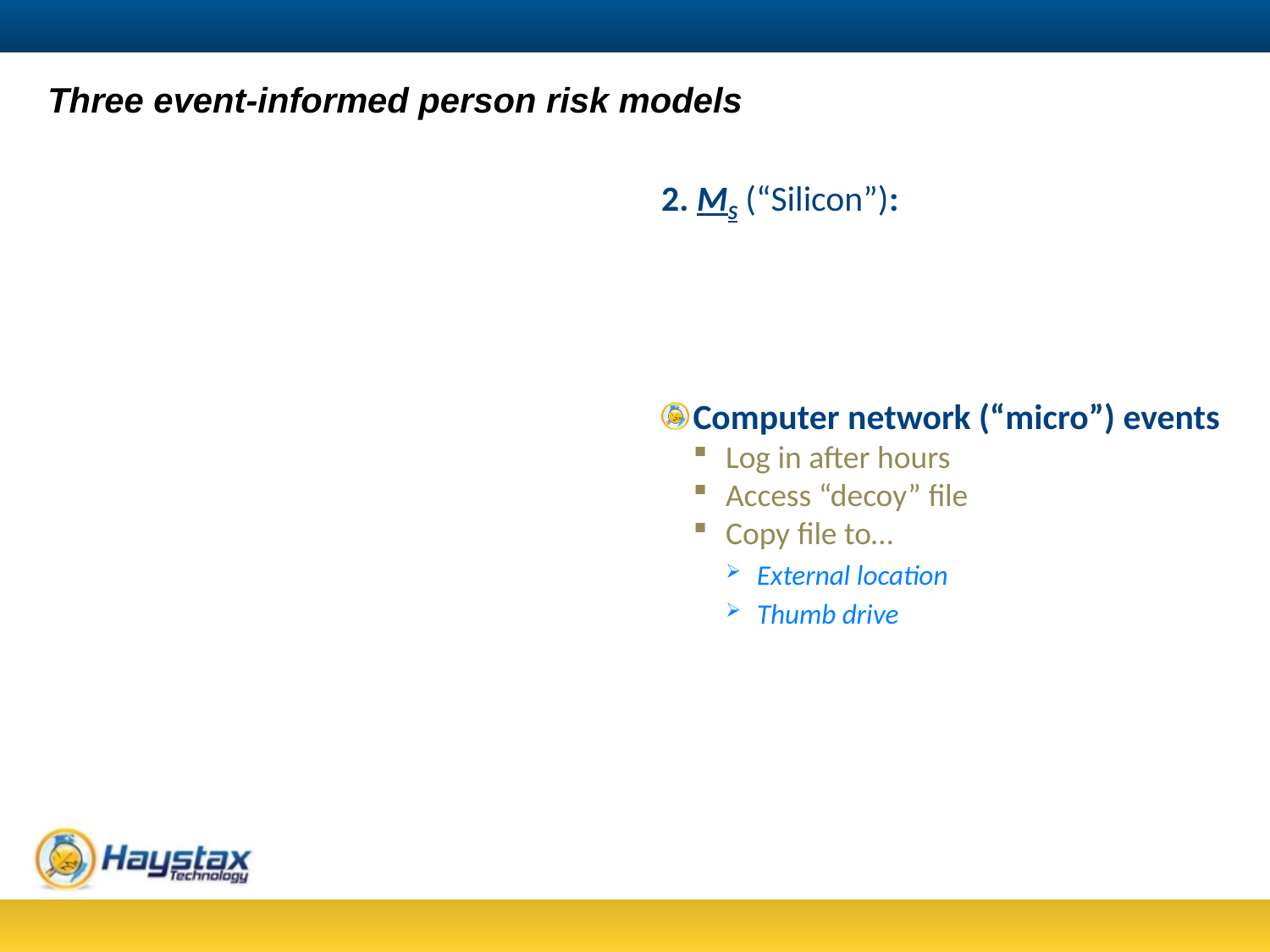

# Three event-informed person risk models
2. MS (“Silicon”):
IT system insider exploitation risk
Belief that a user will access, disclose, or destroy an organization’s computer network-resident information)
Computer network (“micro”) events
Log in after hours
Access “decoy” file
Copy file to…
External location
Thumb drive

3. MG = MC • MS